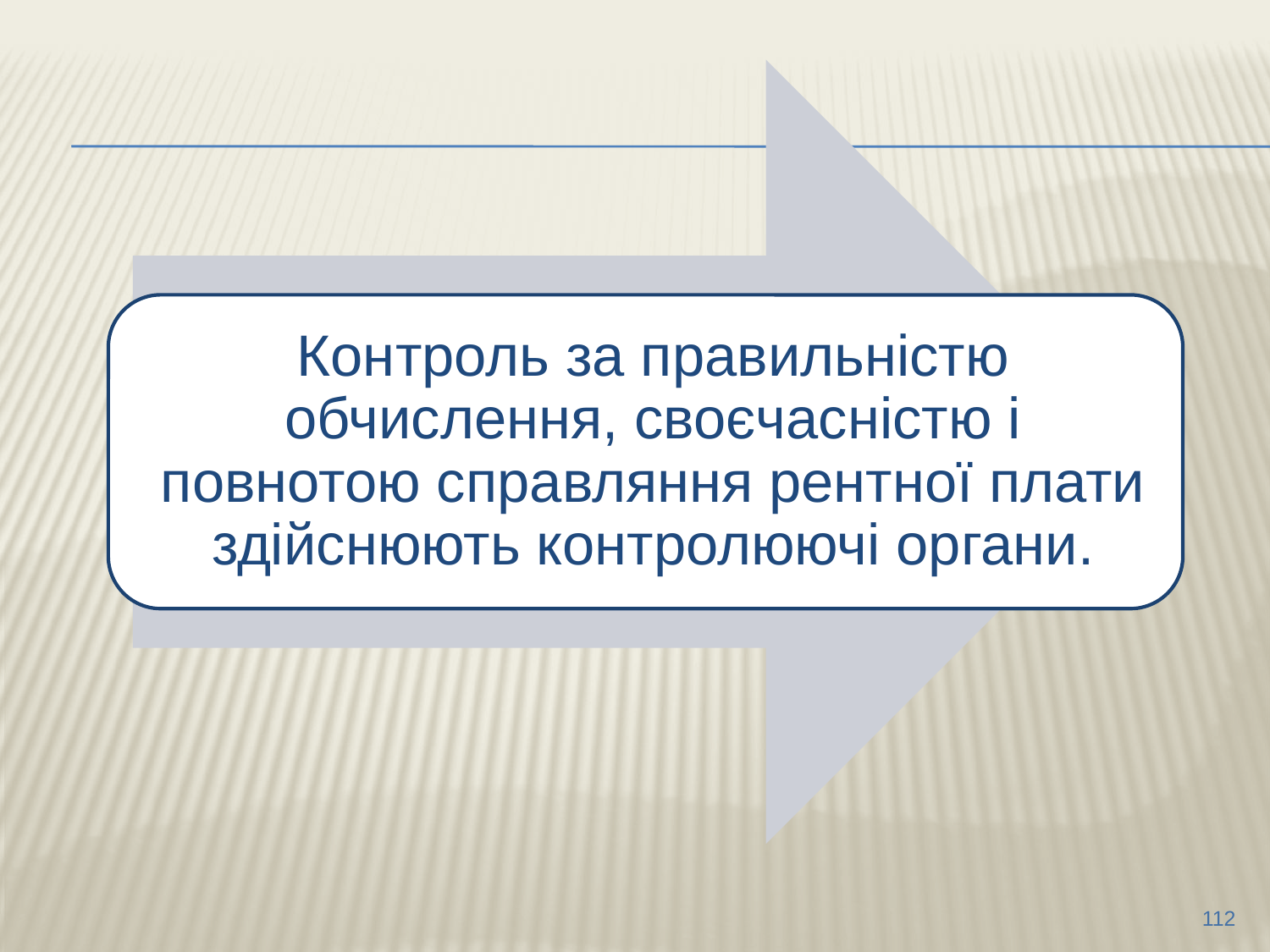

Контроль за правильністю обчислення, своєчасністю і повнотою справляння рентної плати здійснюють контролюючі органи.
112